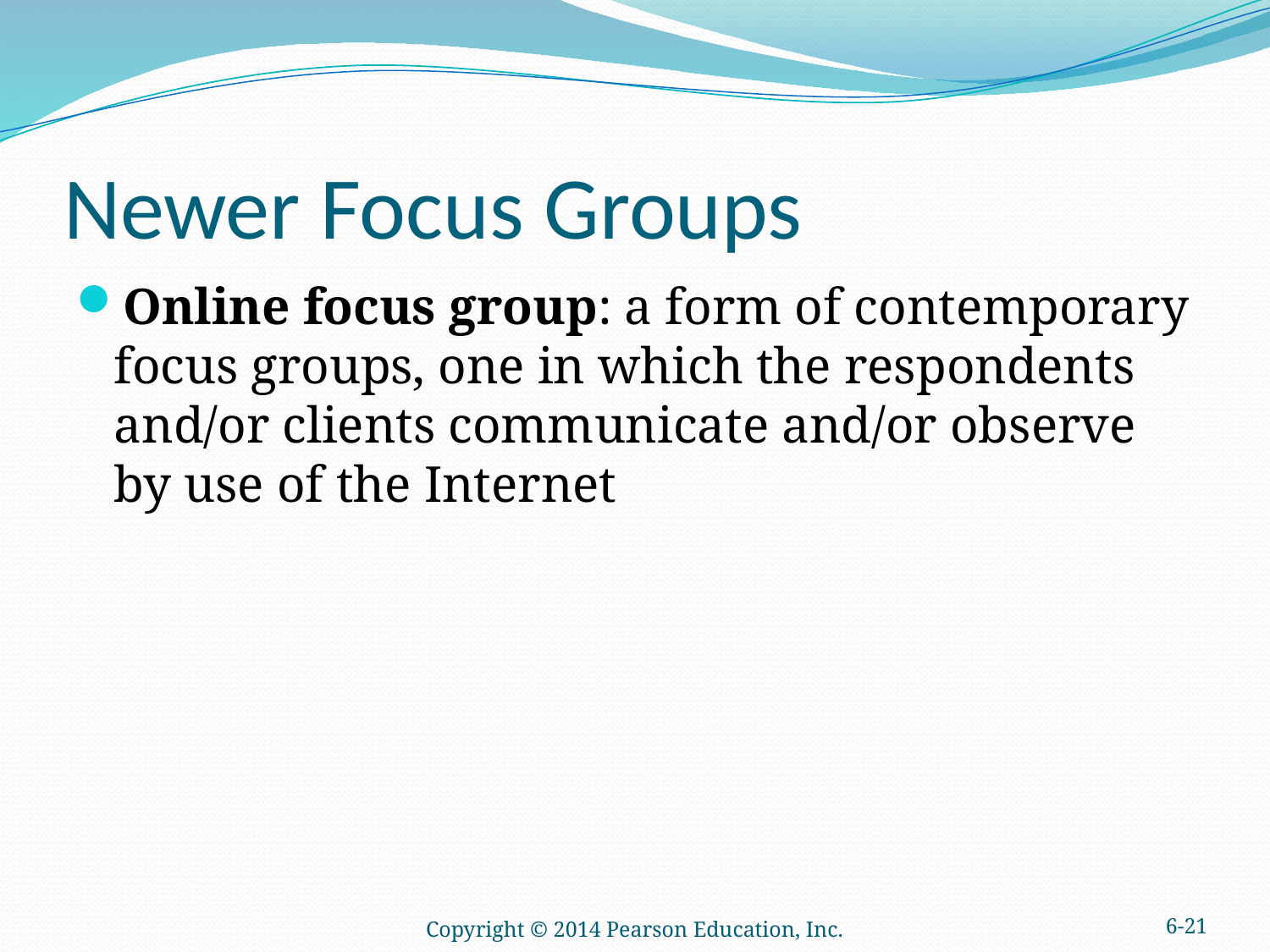

# Newer Focus Groups
Online focus group: a form of contemporary focus groups, one in which the respondents and/or clients communicate and/or observe by use of the Internet